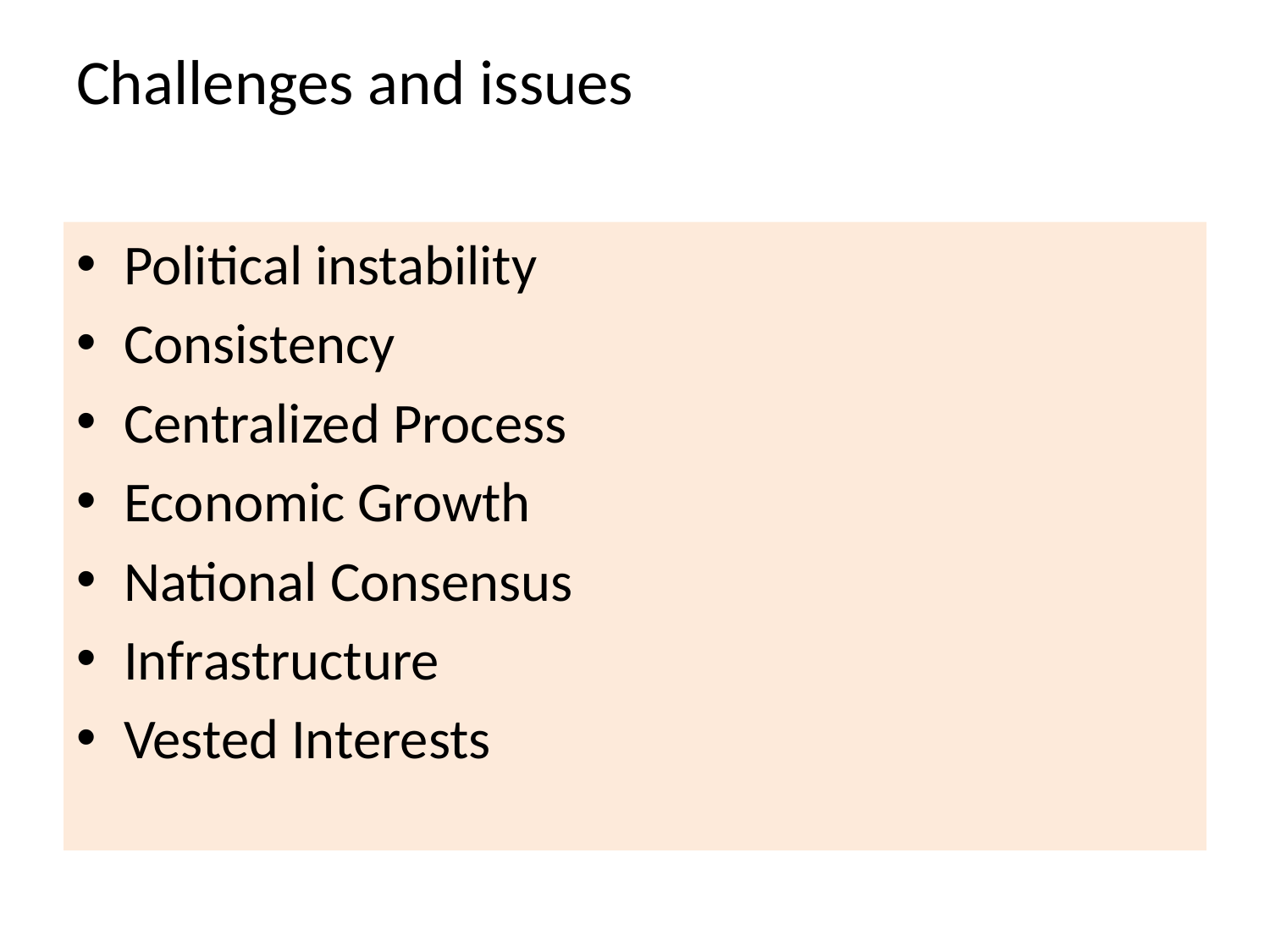

# Challenges and issues
Political instability
Consistency
Centralized Process
Economic Growth
National Consensus
Infrastructure
Vested Interests